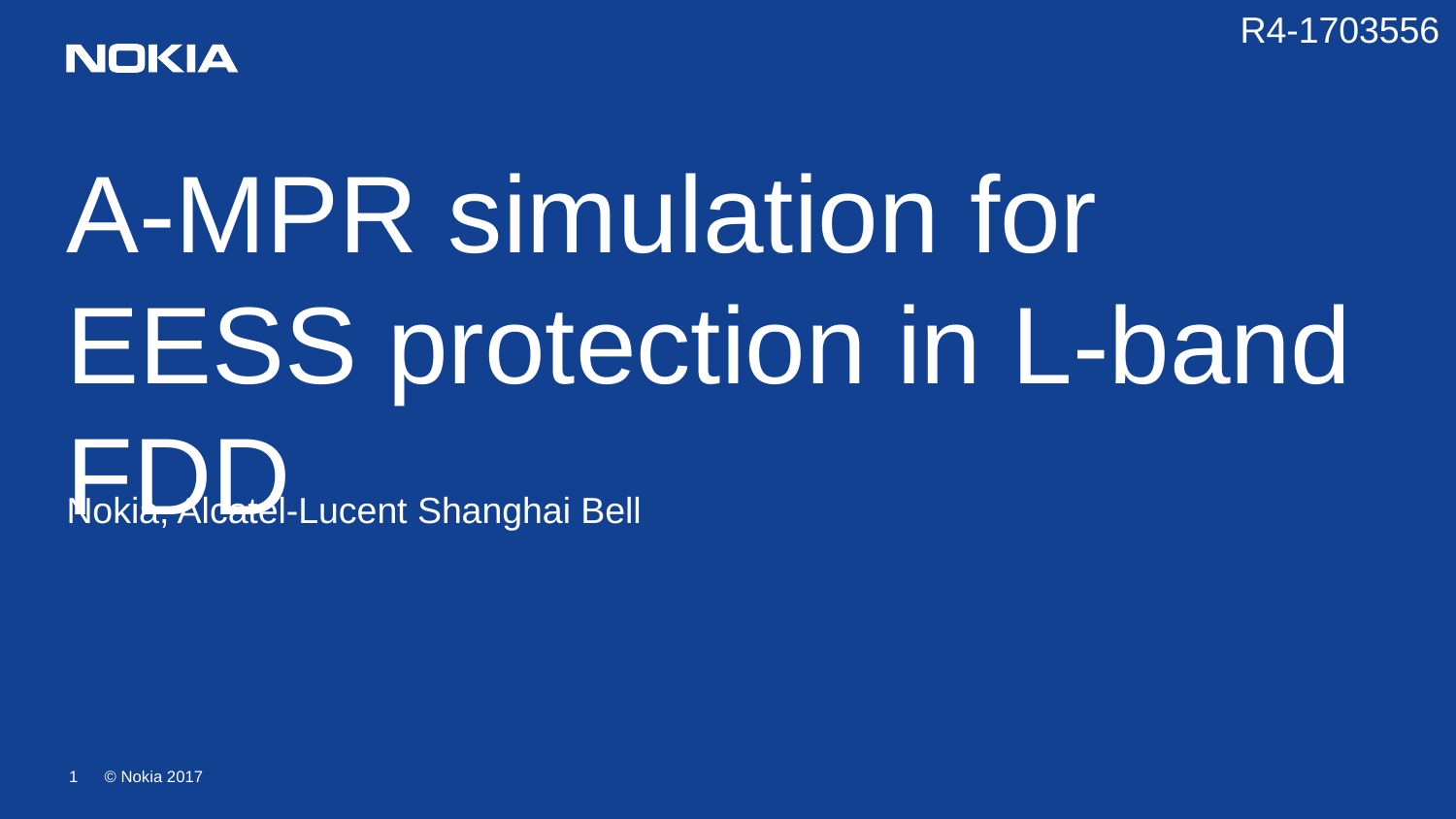

R4-1703556
A-MPR simulation for EESS protection in L-band FDD
Nokia, Alcatel-Lucent Shanghai Bell